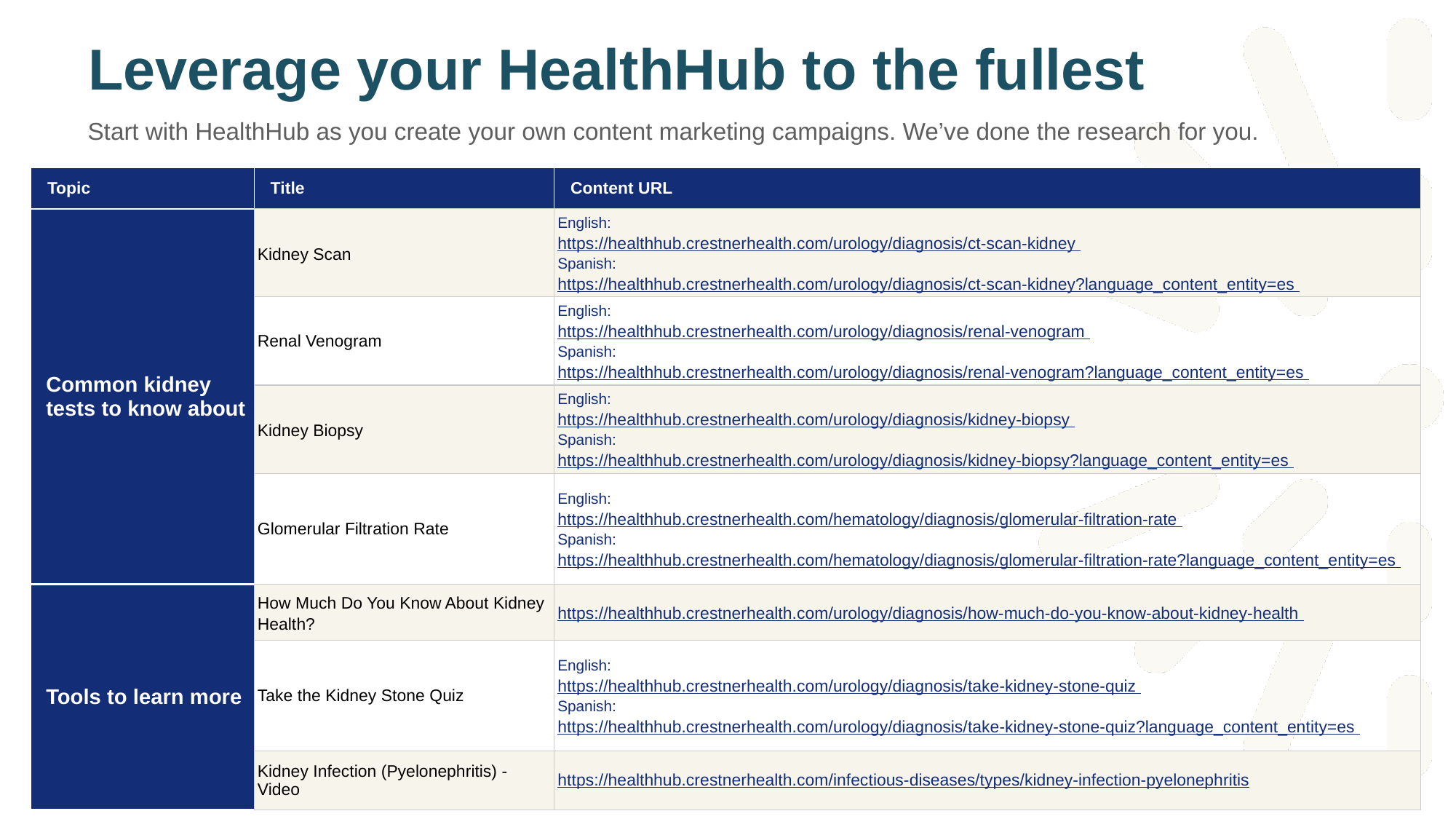

# Leverage your HealthHub to the fullest
Start with HealthHub as you create your own content marketing campaigns. We’ve done the research for you.
| Topic | Title | Content URL |
| --- | --- | --- |
| Common kidney tests to know about | Kidney Scan | English: https://healthhub.crestnerhealth.com/urology/diagnosis/ct-scan-kidney Spanish: https://healthhub.crestnerhealth.com/urology/diagnosis/ct-scan-kidney?language\_content\_entity=es |
|  | Renal Venogram | English: https://healthhub.crestnerhealth.com/urology/diagnosis/renal-venogram Spanish: https://healthhub.crestnerhealth.com/urology/diagnosis/renal-venogram?language\_content\_entity=es |
|  | Kidney Biopsy | English: https://healthhub.crestnerhealth.com/urology/diagnosis/kidney-biopsy Spanish: https://healthhub.crestnerhealth.com/urology/diagnosis/kidney-biopsy?language\_content\_entity=es |
|  | Glomerular Filtration Rate | English: https://healthhub.crestnerhealth.com/hematology/diagnosis/glomerular-filtration-rate Spanish: https://healthhub.crestnerhealth.com/hematology/diagnosis/glomerular-filtration-rate?language\_content\_entity=es |
| Tools to learn more | How Much Do You Know About Kidney Health? | https://healthhub.crestnerhealth.com/urology/diagnosis/how-much-do-you-know-about-kidney-health |
|  | Take the Kidney Stone Quiz | English: https://healthhub.crestnerhealth.com/urology/diagnosis/take-kidney-stone-quiz Spanish: https://healthhub.crestnerhealth.com/urology/diagnosis/take-kidney-stone-quiz?language\_content\_entity=es |
|  | Kidney Infection (Pyelonephritis) - Video | https://healthhub.crestnerhealth.com/infectious-diseases/types/kidney-infection-pyelonephritis |